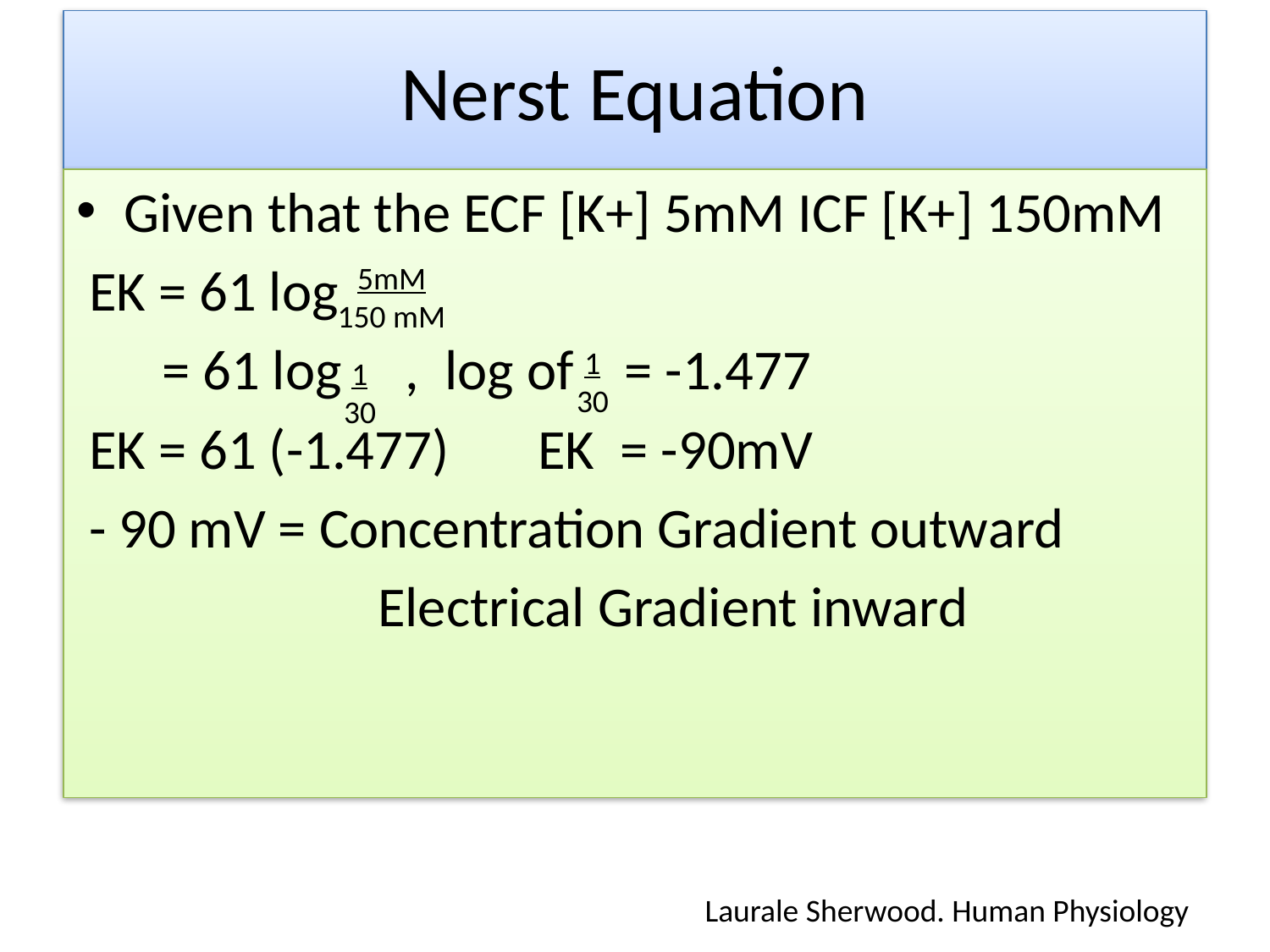

# Nerst Equation
Given that the ECF [K+] 5mM ICF [K+] 150mM
 EK = 61 log
	   = 61 log     ,  log of    = -1.477
 EK = 61 (-1.477)       EK  = -90mV
 - 90 mV = Concentration Gradient outward
			Electrical Gradient inward

5mM
150 mM
1
30
1
30
Laurale Sherwood. Human Physiology